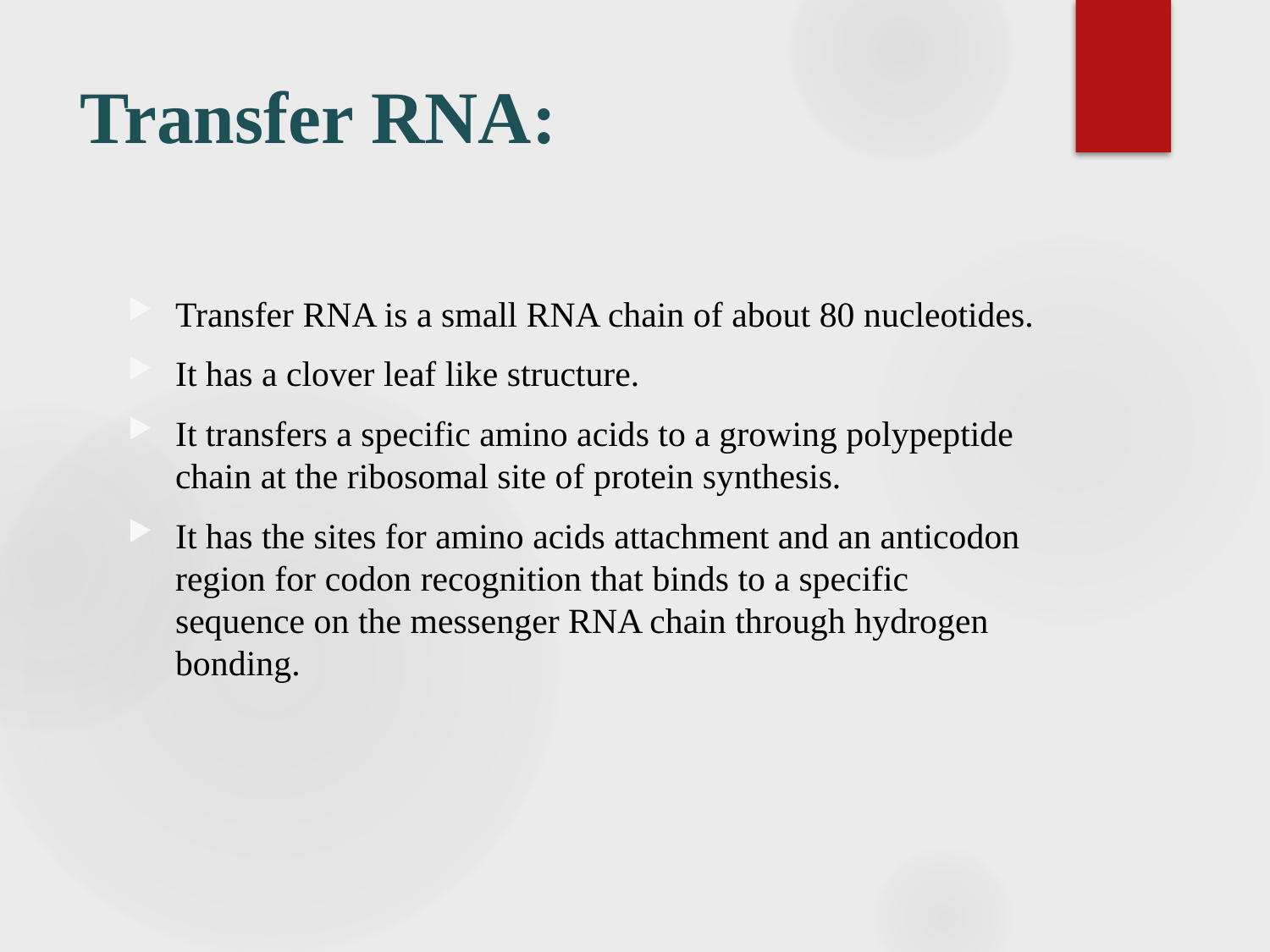

# Transfer RNA:
Transfer RNA is a small RNA chain of about 80 nucleotides.
It has a clover leaf like structure.
It transfers a specific amino acids to a growing polypeptide chain at the ribosomal site of protein synthesis.
It has the sites for amino acids attachment and an anticodon region for codon recognition that binds to a specific sequence on the messenger RNA chain through hydrogen bonding.